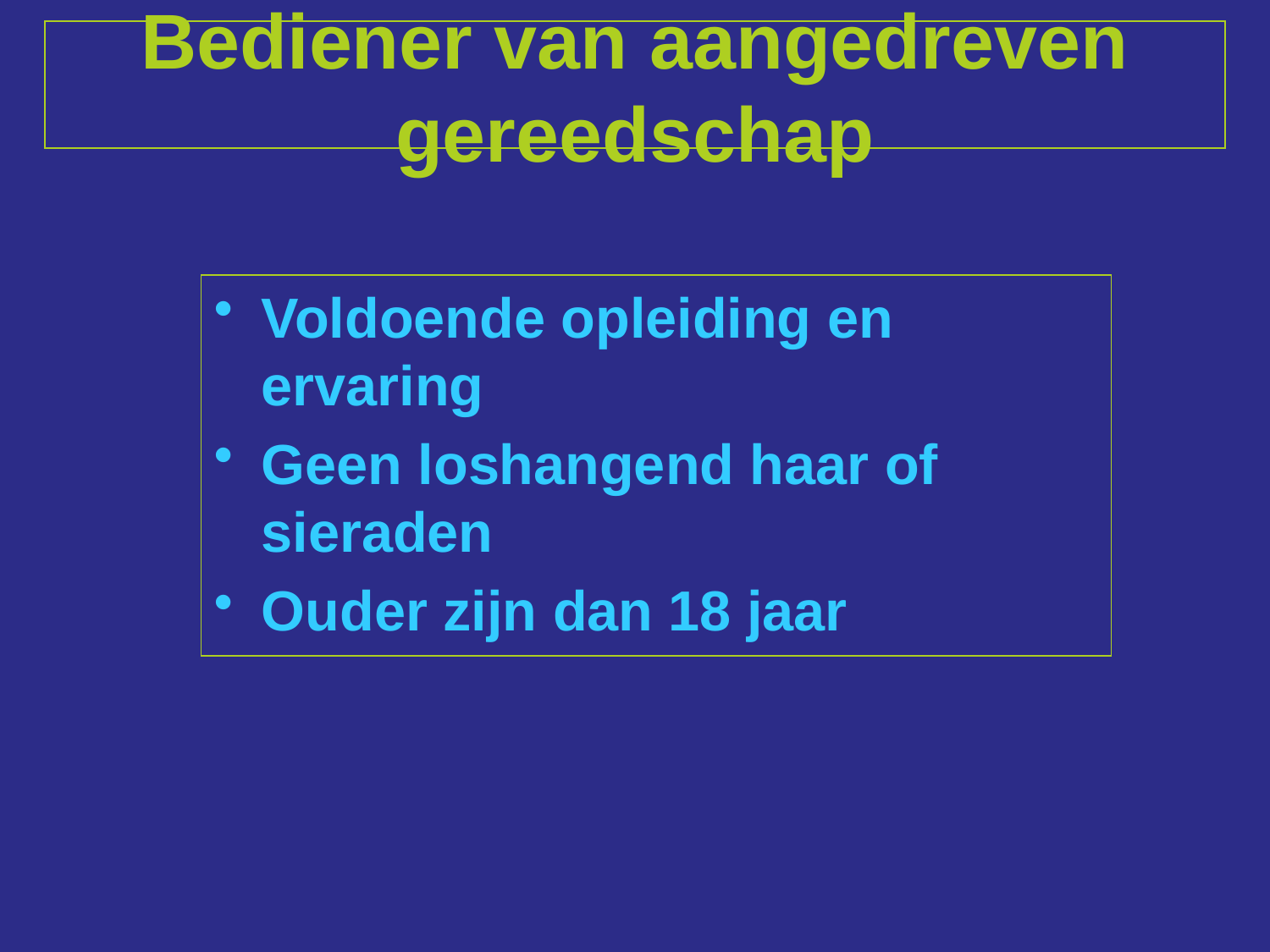

# Bediener van aangedreven gereedschap
Voldoende opleiding en ervaring
Geen loshangend haar of sieraden
Ouder zijn dan 18 jaar